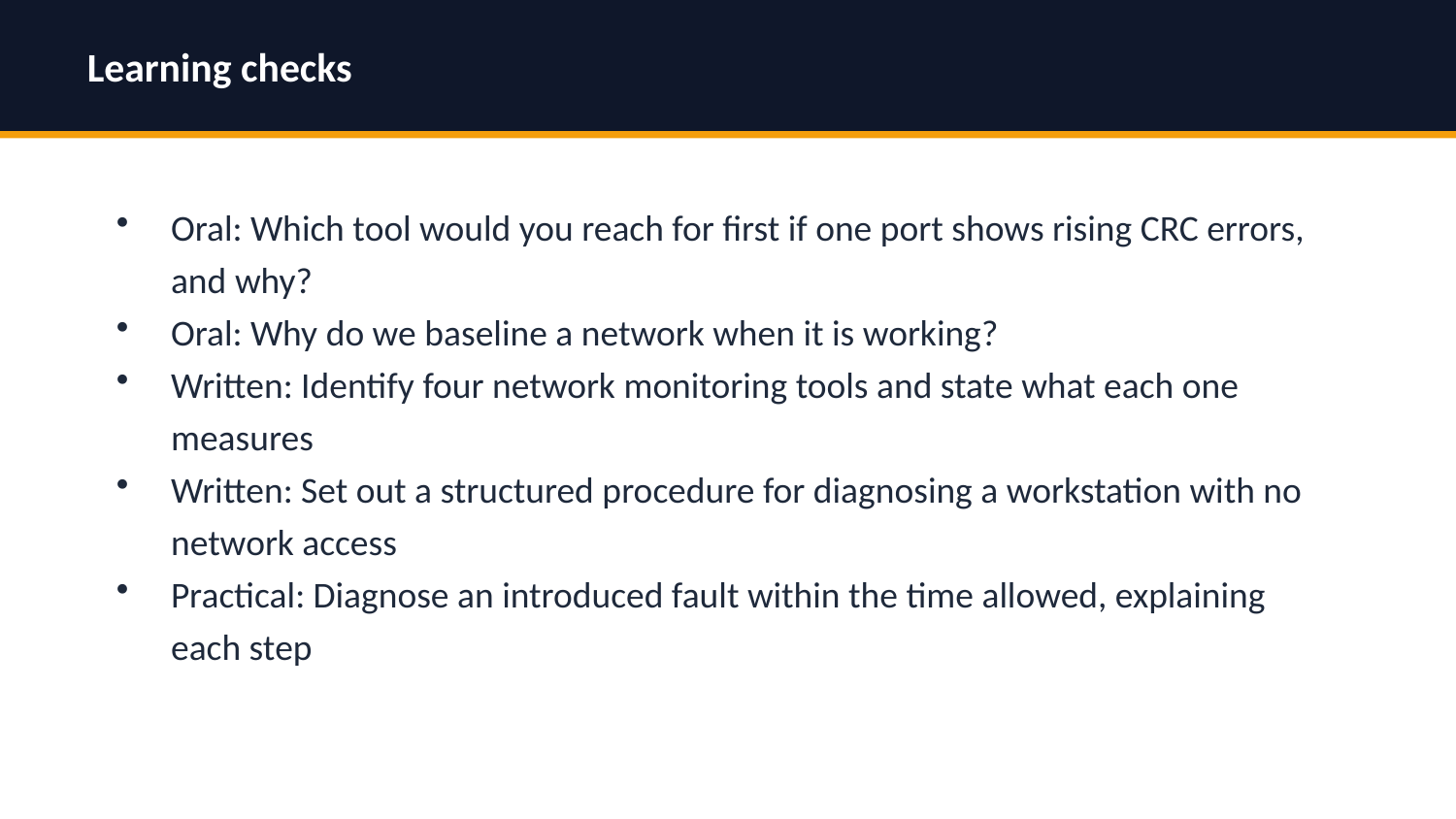

Learning checks

Oral: Which tool would you reach for first if one port shows rising CRC errors, and why?
Oral: Why do we baseline a network when it is working?
Written: Identify four network monitoring tools and state what each one measures
Written: Set out a structured procedure for diagnosing a workstation with no network access
Practical: Diagnose an introduced fault within the time allowed, explaining each step